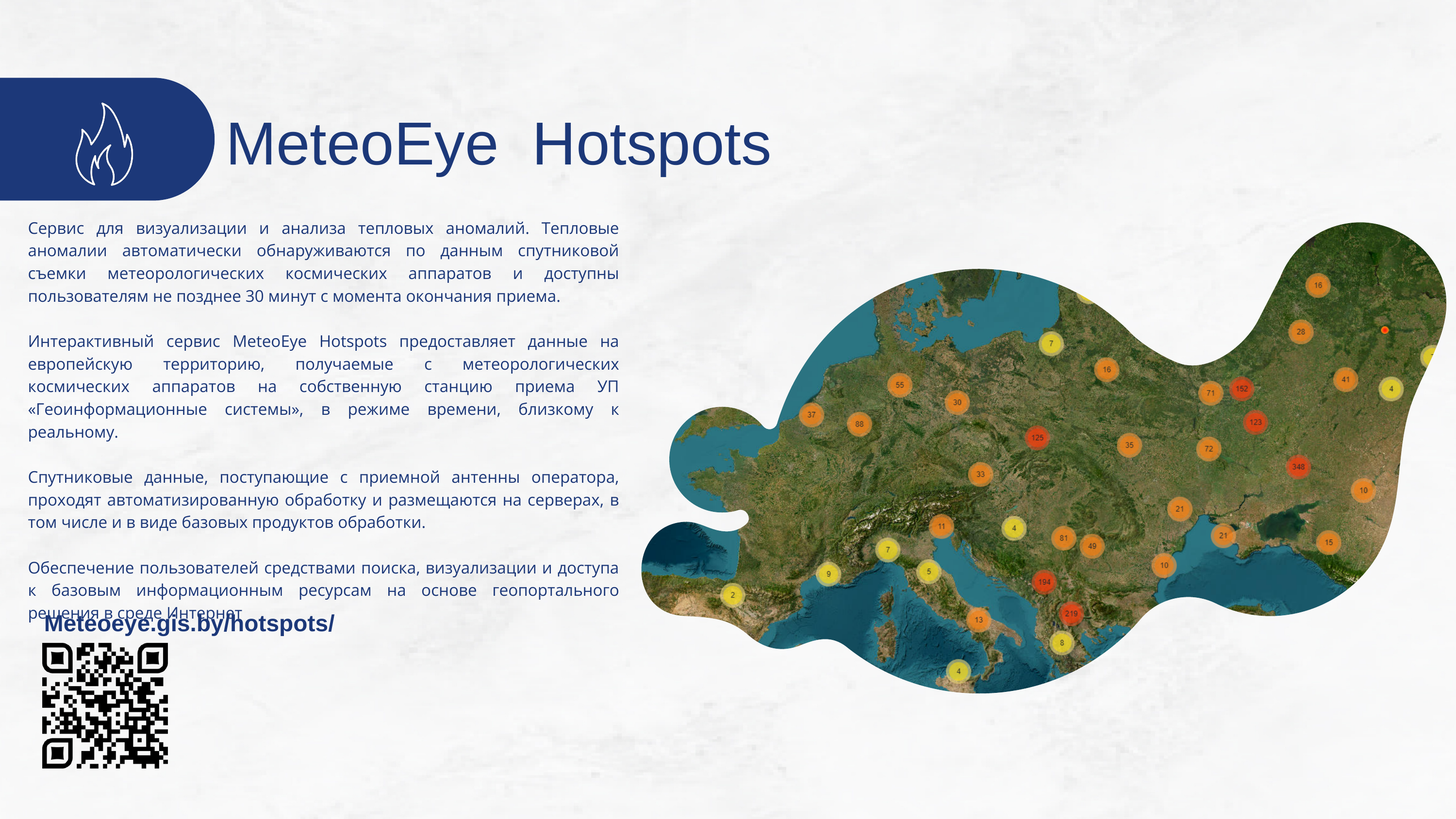

MeteoEye  Hotspots

Сервис для визуализации и анализа тепловых аномалий. Тепловые аномалии автоматически обнаруживаются по данным спутниковой съемки метеорологических космических аппаратов и доступны пользователям не позднее 30 минут с момента окончания приема.

Интерактивный сервис MeteoEye Hotspots предоставляет данные на европейскую территорию, получаемые с метеорологических космических аппаратов на собственную станцию приема УП «Геоинформационные системы», в режиме времени, близкому к реальному.

Спутниковые данные, поступающие с приемной антенны оператора, проходят автоматизированную обработку и размещаются на серверах, в том числе и в виде базовых продуктов обработки.

Обеспечение пользователей средствами поиска, визуализации и доступа к базовым информационным ресурсам на основе геопортального решения в среде Интернет

Meteoeye.gis.by/hotspots/